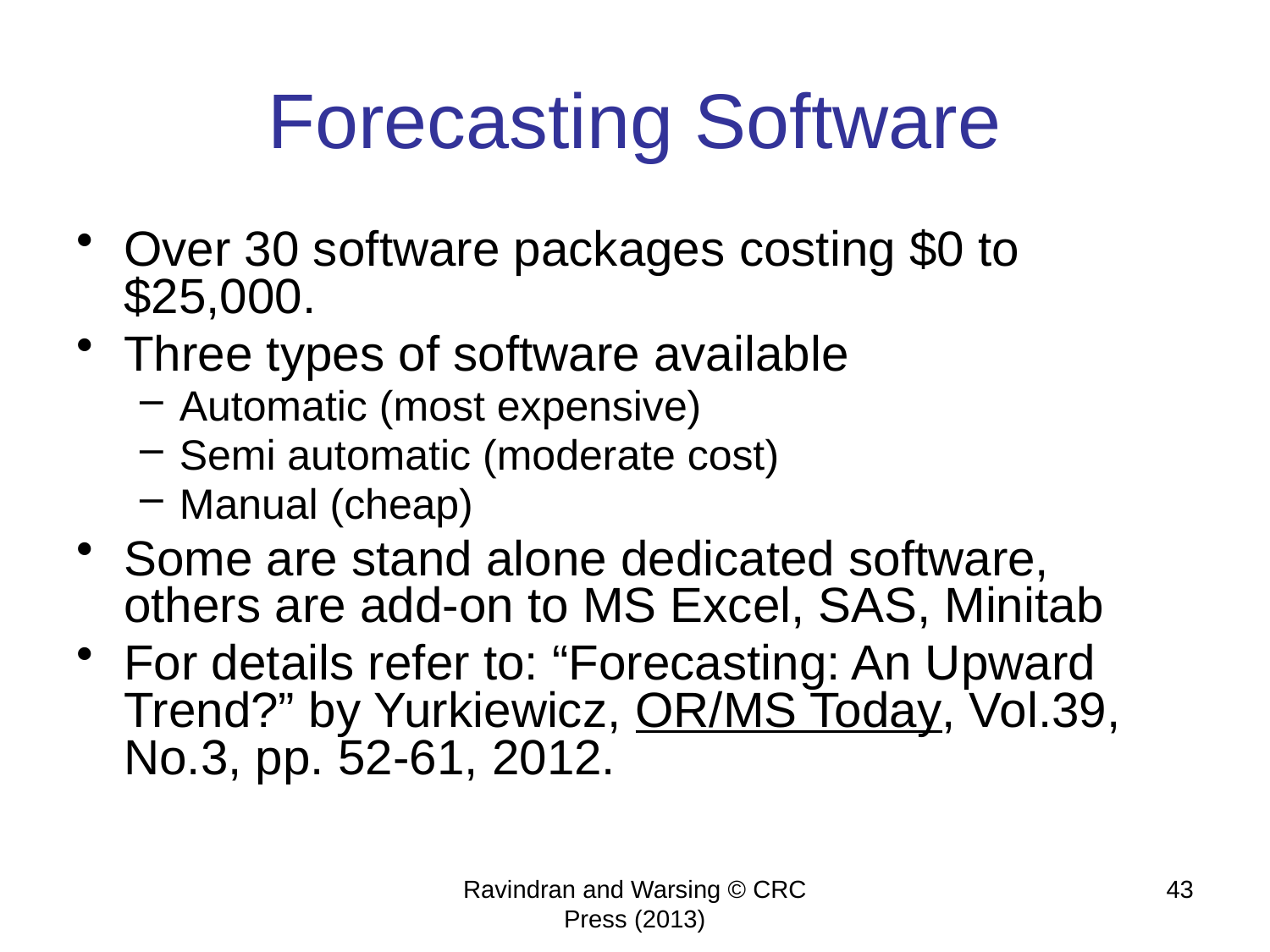

# Forecasting Software
Over 30 software packages costing $0 to $25,000.
Three types of software available
Automatic (most expensive)
Semi automatic (moderate cost)
Manual (cheap)
Some are stand alone dedicated software, others are add-on to MS Excel, SAS, Minitab
For details refer to: “Forecasting: An Upward Trend?” by Yurkiewicz, OR/MS Today, Vol.39, No.3, pp. 52-61, 2012.

Ravindran and Warsing © CRC Press (2013)
43